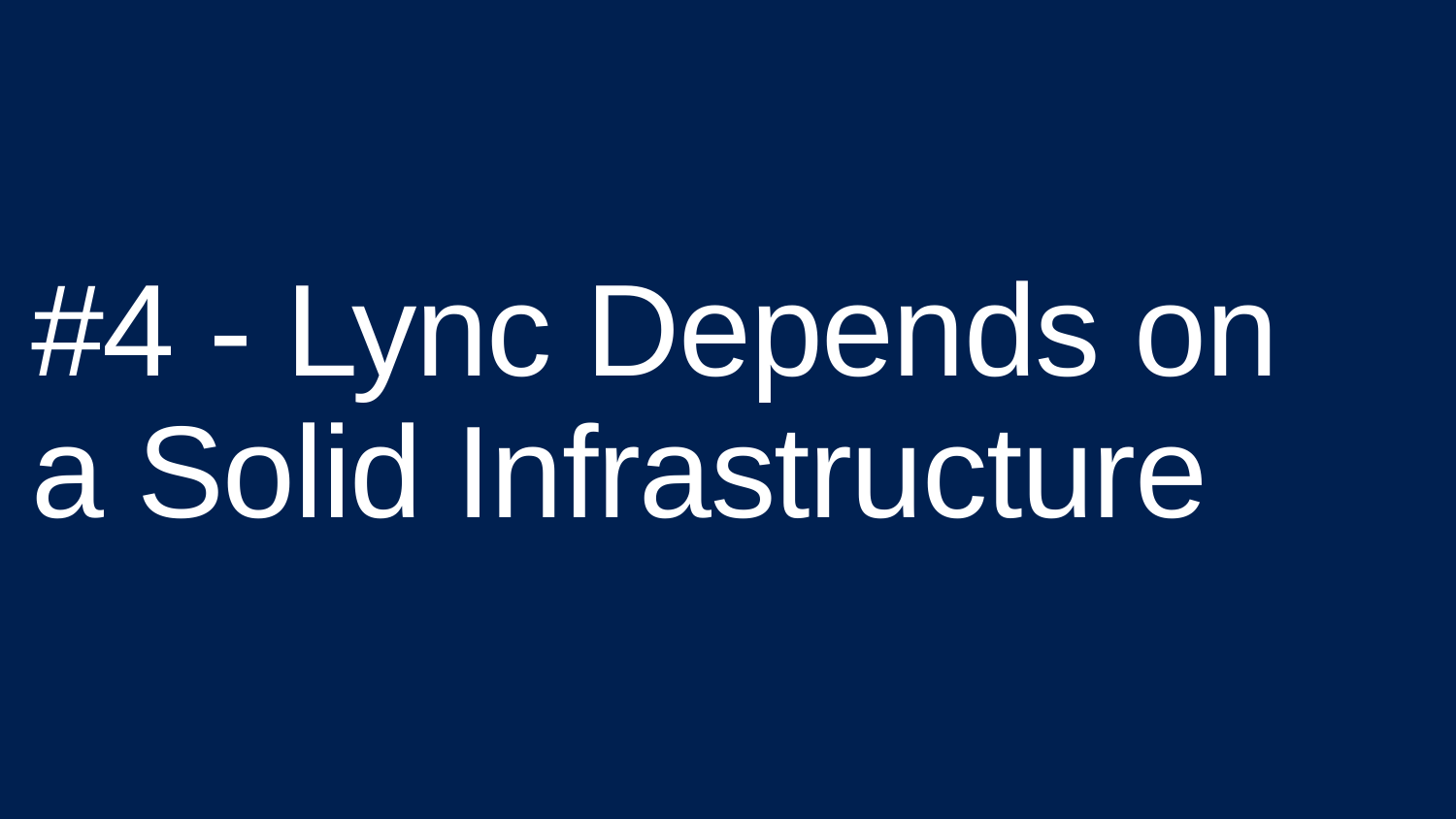

# #4 - Lync Depends on a Solid Infrastructure